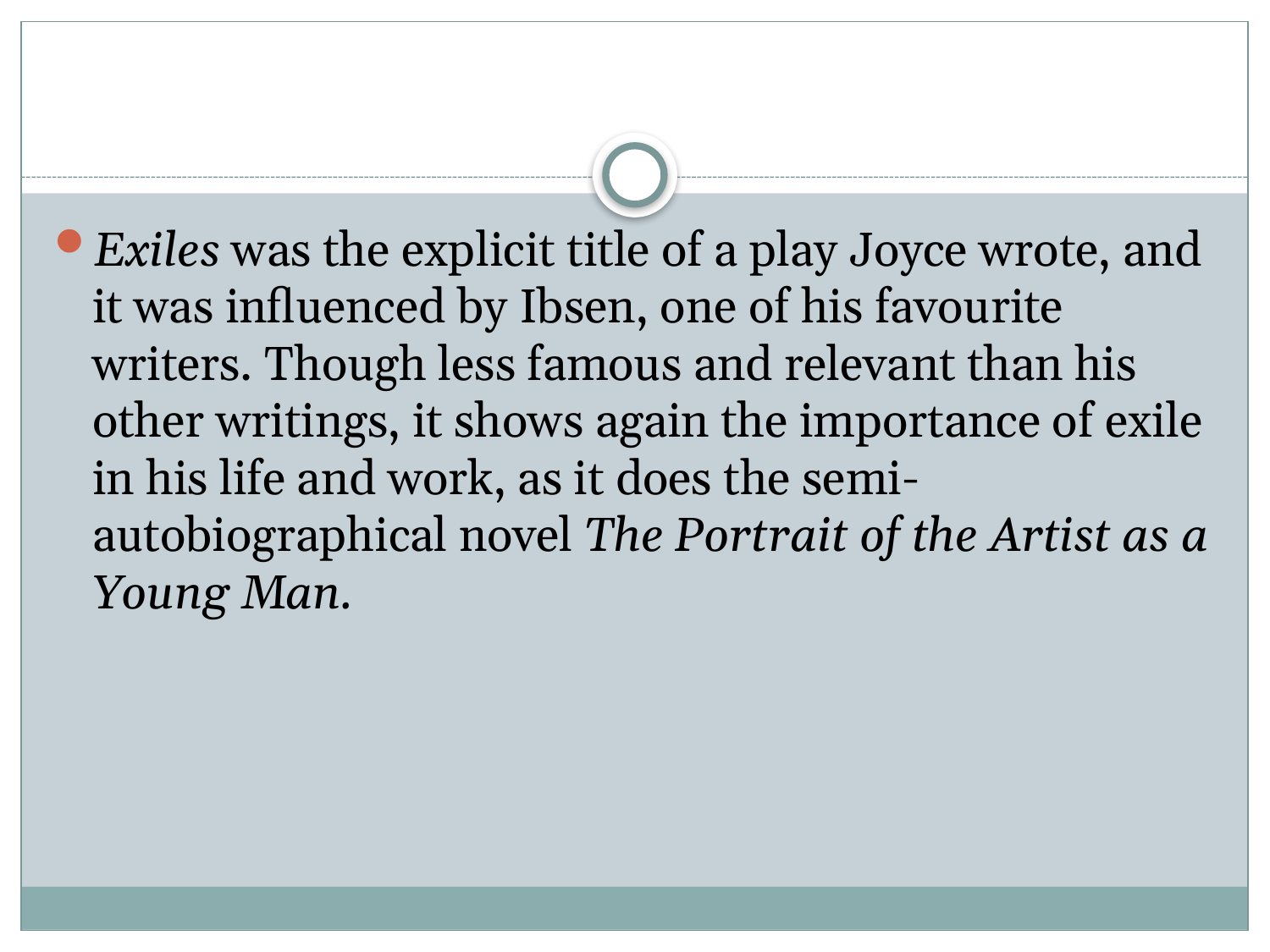

#
Exiles was the explicit title of a play Joyce wrote, and it was influenced by Ibsen, one of his favourite writers. Though less famous and relevant than his other writings, it shows again the importance of exile in his life and work, as it does the semi-autobiographical novel The Portrait of the Artist as a Young Man.